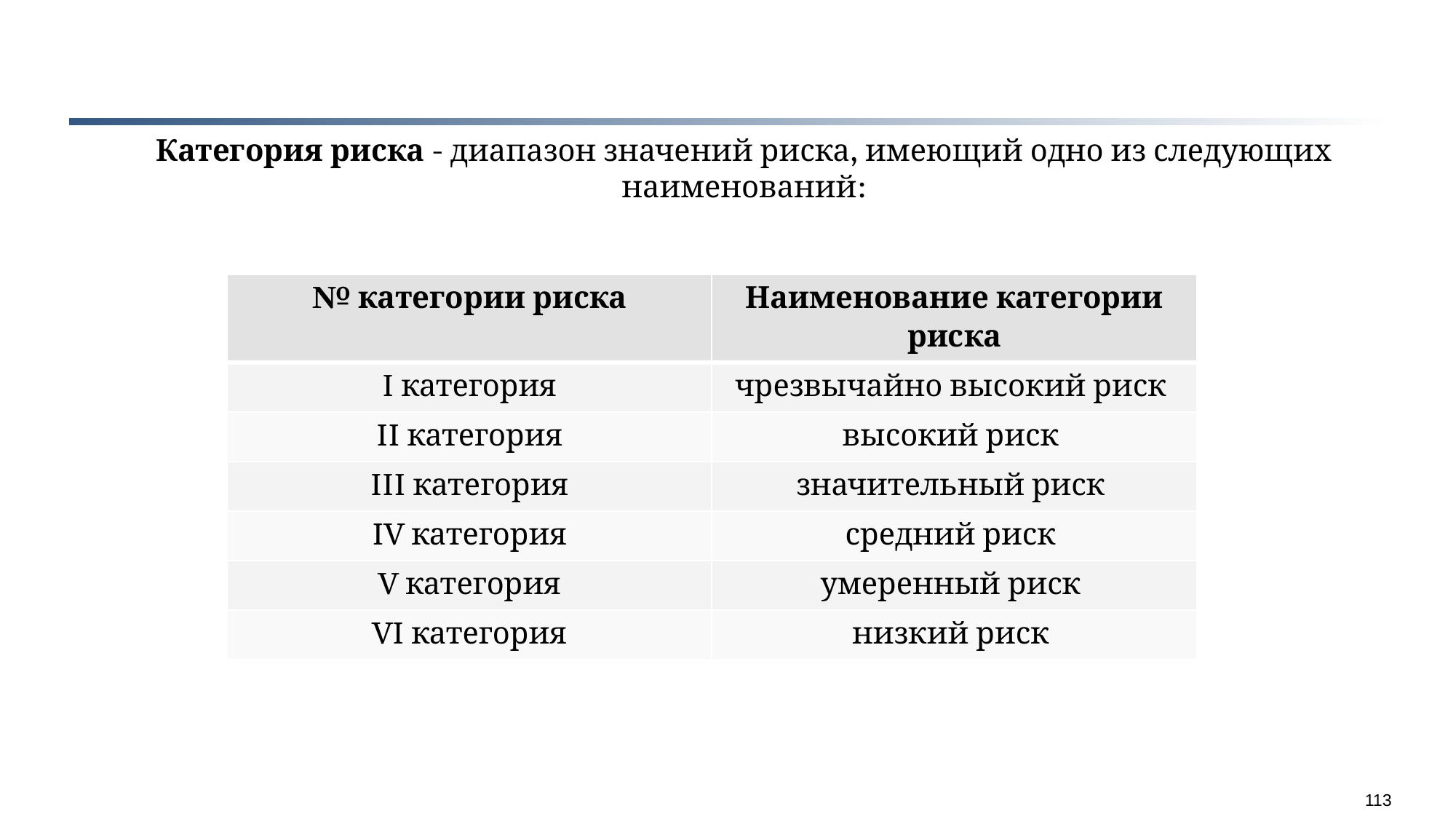

Категория риска - диапазон значений риска, имеющий одно из следующих наименований:
| № категории риска | Наименование категории риска |
| --- | --- |
| I категория | чрезвычайно высокий риск |
| II категория | высокий риск |
| III категория | значительный риск |
| IV категория | средний риск |
| V категория | умеренный риск |
| VI категория | низкий риск |